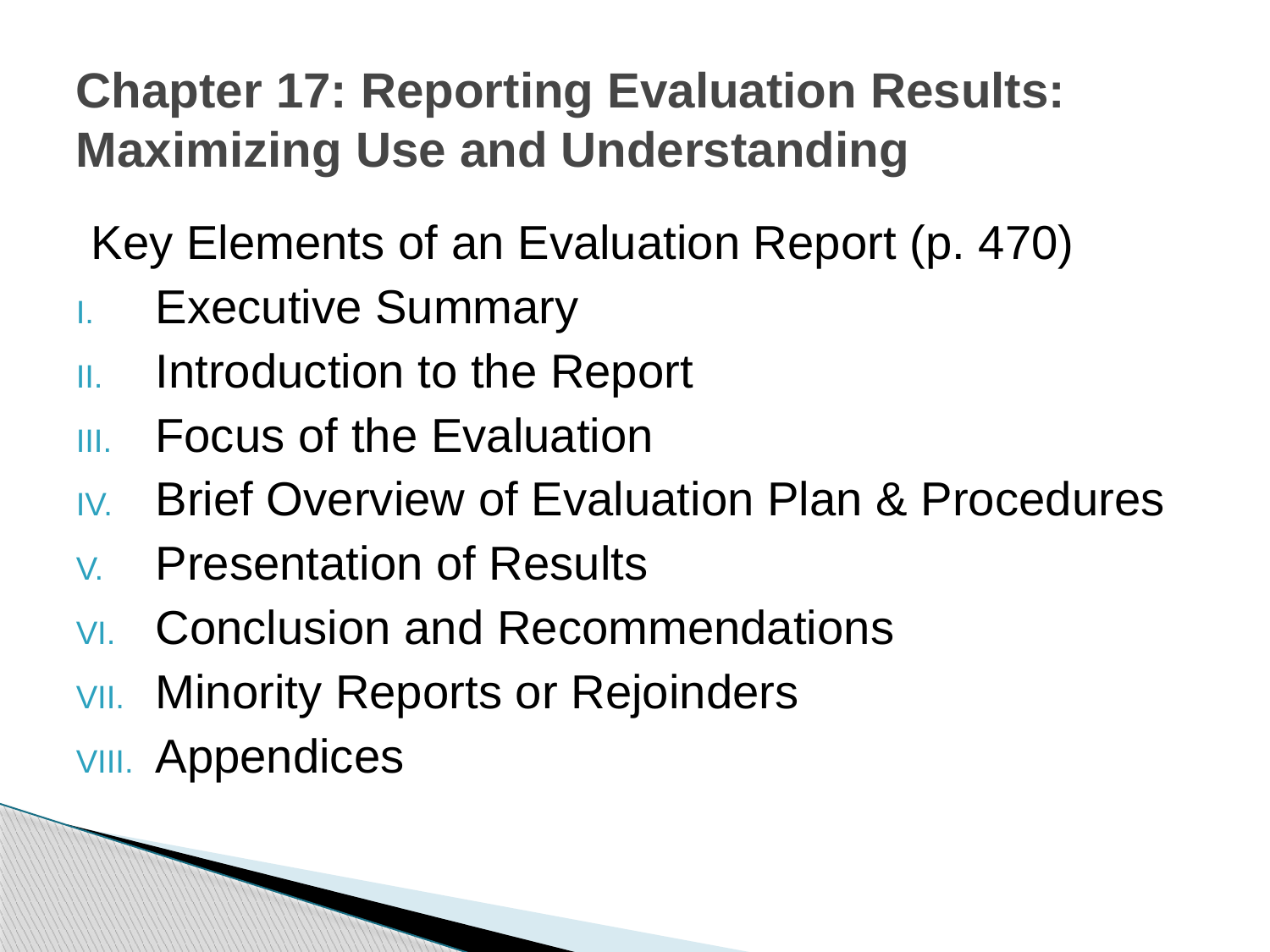

# Chapter 17: Reporting Evaluation Results: Maximizing Use and Understanding
Key Elements of an Evaluation Report (p. 470)
Executive Summary
Introduction to the Report
Focus of the Evaluation
Brief Overview of Evaluation Plan & Procedures
Presentation of Results
Conclusion and Recommendations
Minority Reports or Rejoinders
Appendices